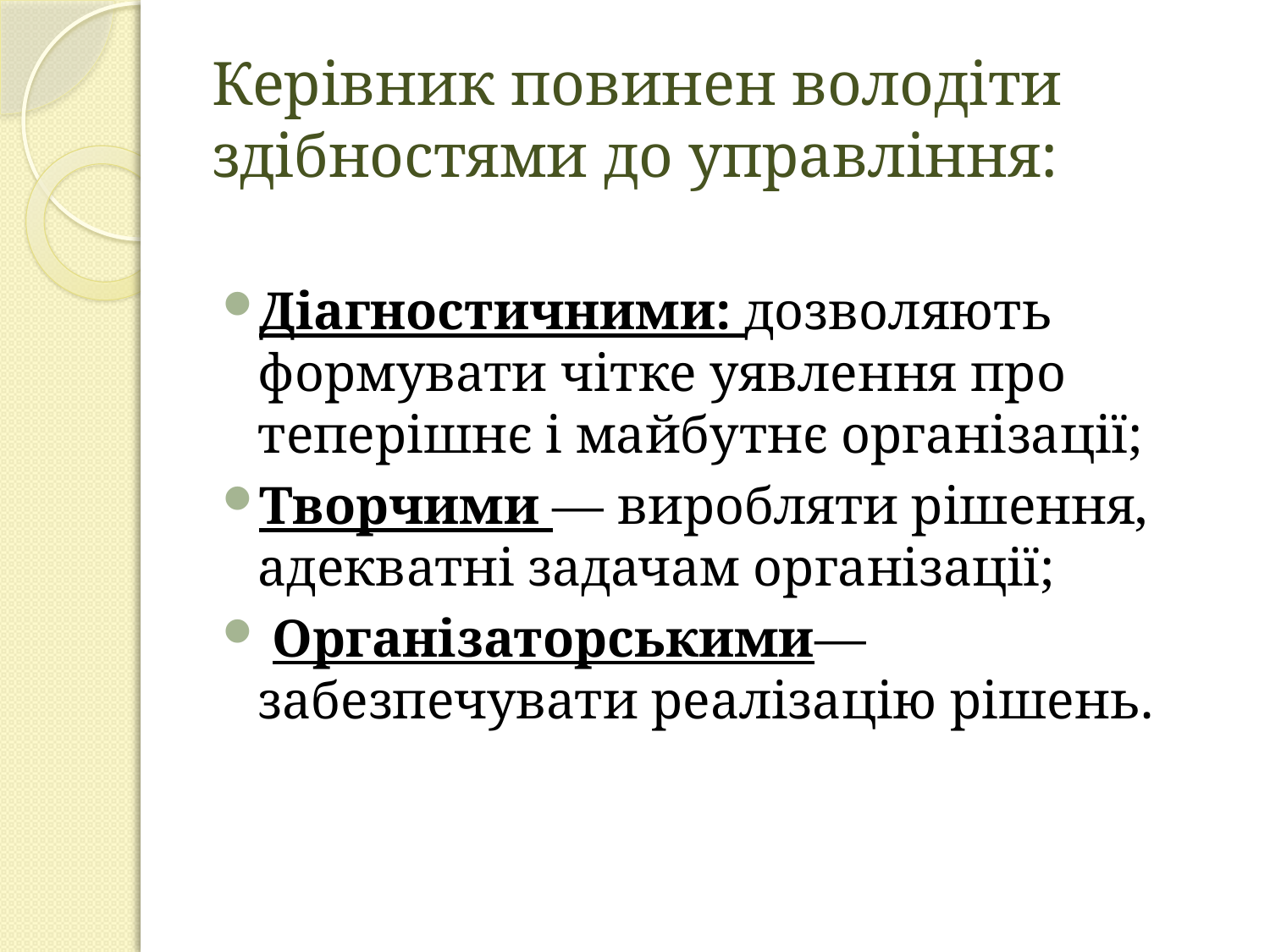

# Керівник повинен володіти здібностями до управління:

Діагностичними: дозволяють формувати чітке уявлення про теперішнє і майбутнє організації;
Творчими — виробляти рішення, адекватні задачам організації;
 Організаторськими— забезпечувати реалізацію рішень.